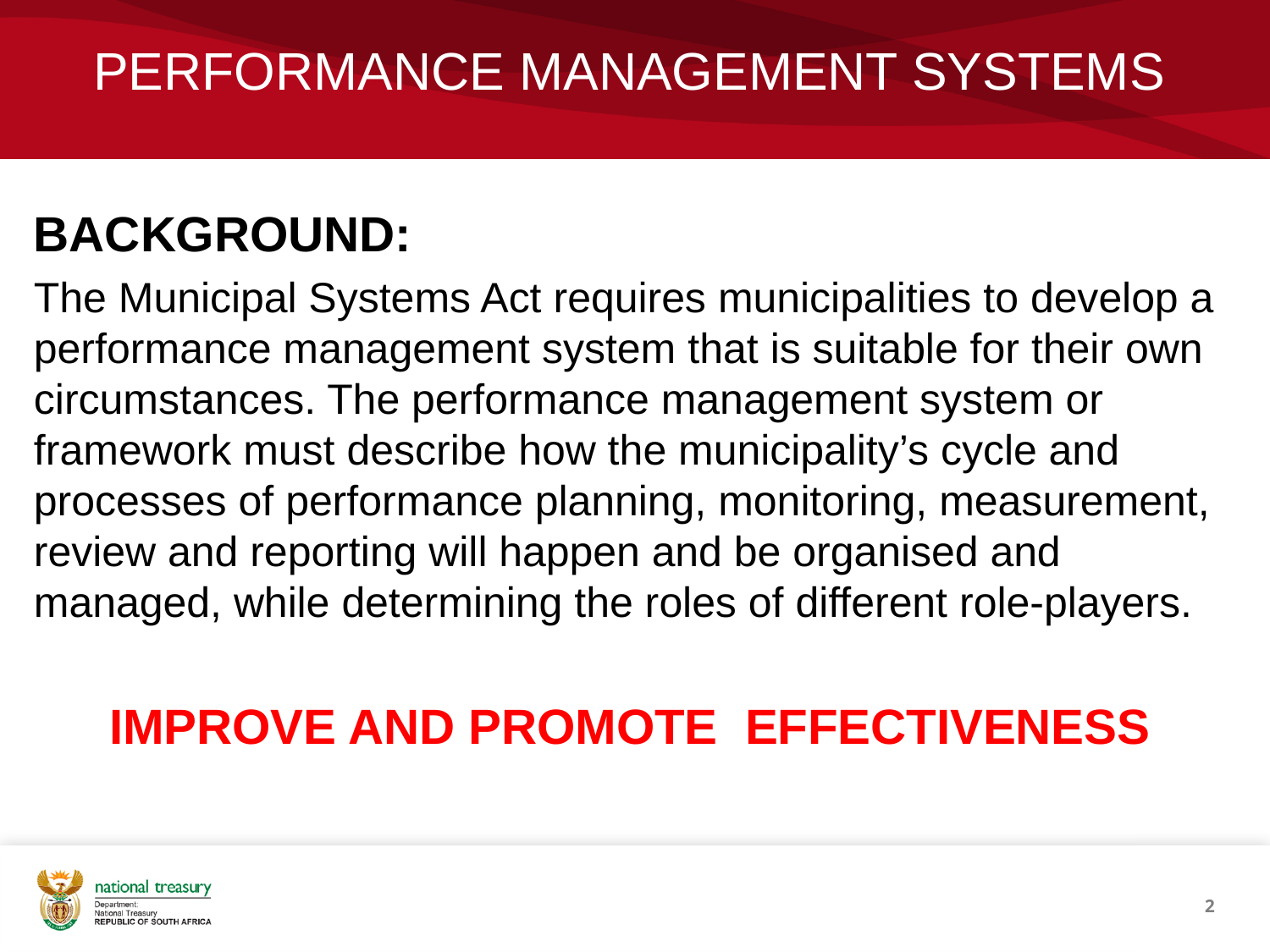

# PERFORMANCE MANAGEMENT SYSTEMS
BACKGROUND:
The Municipal Systems Act requires municipalities to develop a performance management system that is suitable for their own circumstances. The performance management system or framework must describe how the municipality’s cycle and processes of performance planning, monitoring, measurement, review and reporting will happen and be organised and managed, while determining the roles of different role-players.

IMPROVE AND PROMOTE  EFFECTIVENESS
2